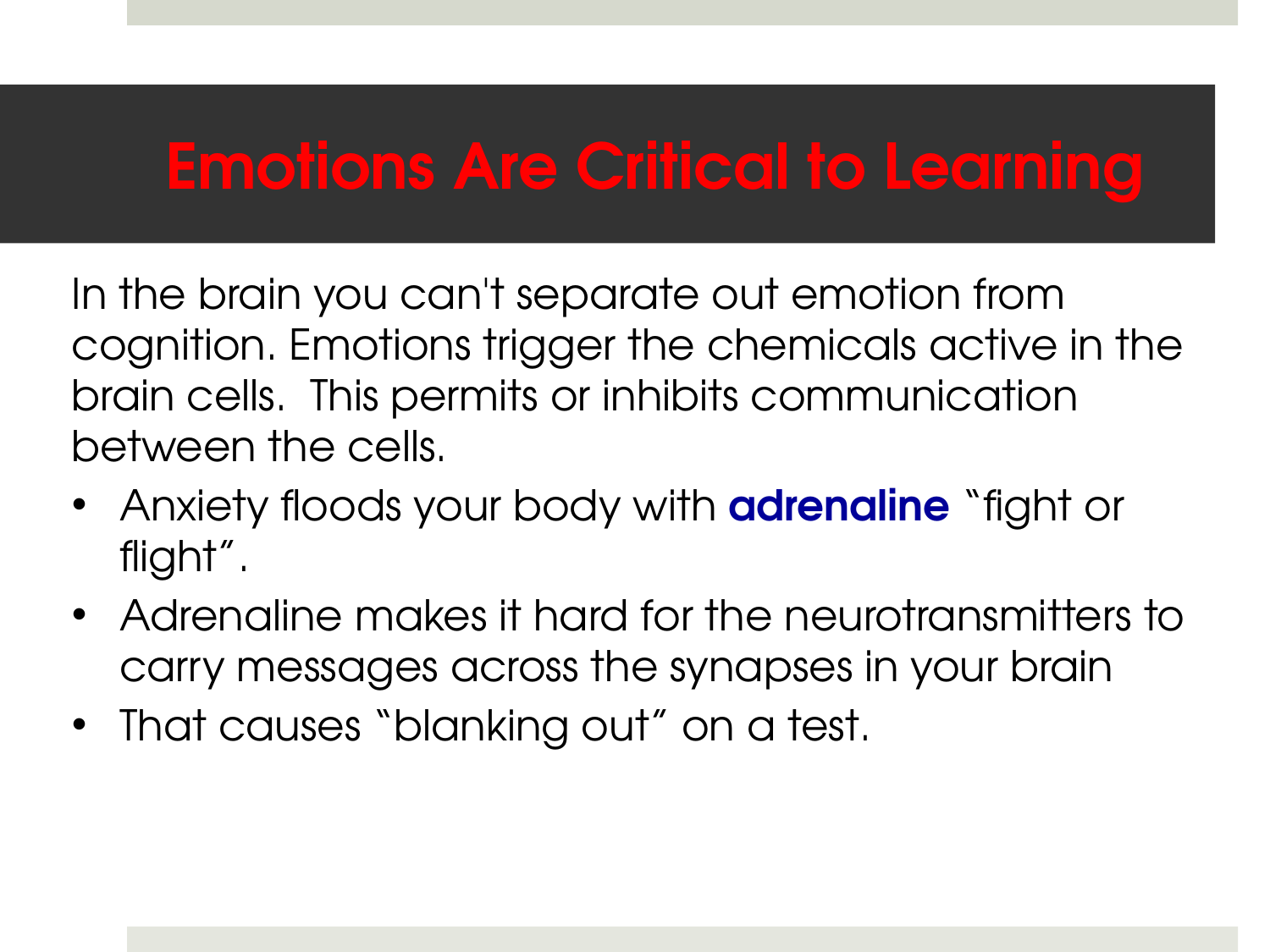

# Emotions Are Critical to Learning
In the brain you can't separate out emotion from cognition. Emotions trigger the chemicals active in the brain cells.  This permits or inhibits communication between the cells.
Anxiety floods your body with adrenaline “fight or flight”.
Adrenaline makes it hard for the neurotransmitters to carry messages across the synapses in your brain
That causes “blanking out” on a test.